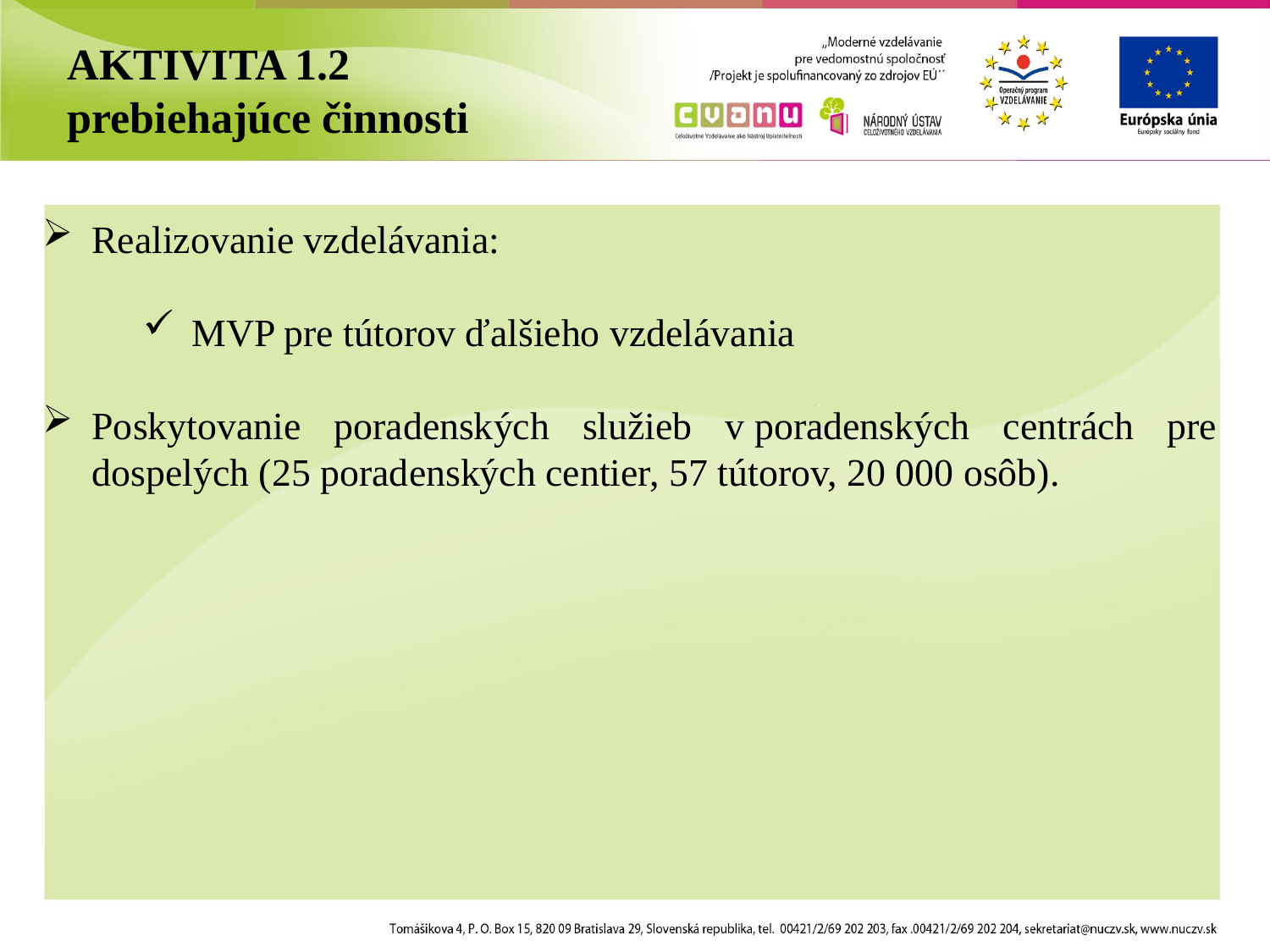

AKTIVITA 1.2
prebiehajúce činnosti
Realizovanie vzdelávania:

MVP pre tútorov ďalšieho vzdelávania

Poskytovanie poradenských služieb v poradenských centrách pre dospelých (25 poradenských centier, 57 tútorov, 20 000 osôb).